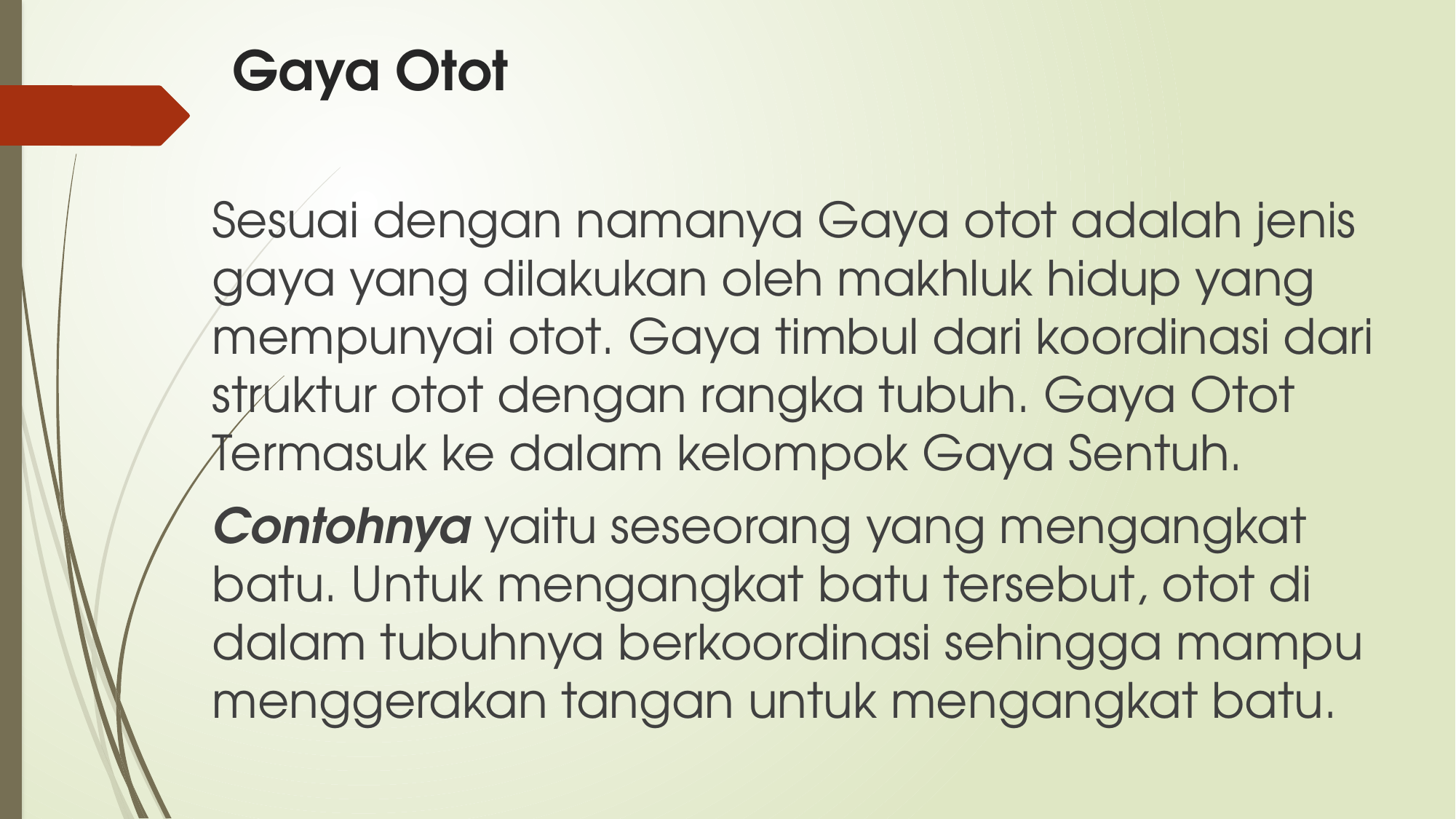

# Gaya Otot
Sesuai dengan namanya Gaya otot adalah jenis gaya yang dilakukan oleh makhluk hidup yang mempunyai otot. Gaya timbul dari koordinasi dari struktur otot dengan rangka tubuh. Gaya Otot Termasuk ke dalam kelompok Gaya Sentuh.
Contohnya yaitu seseorang yang mengangkat batu. Untuk mengangkat batu tersebut, otot di dalam tubuhnya berkoordinasi sehingga mampu menggerakan tangan untuk mengangkat batu.